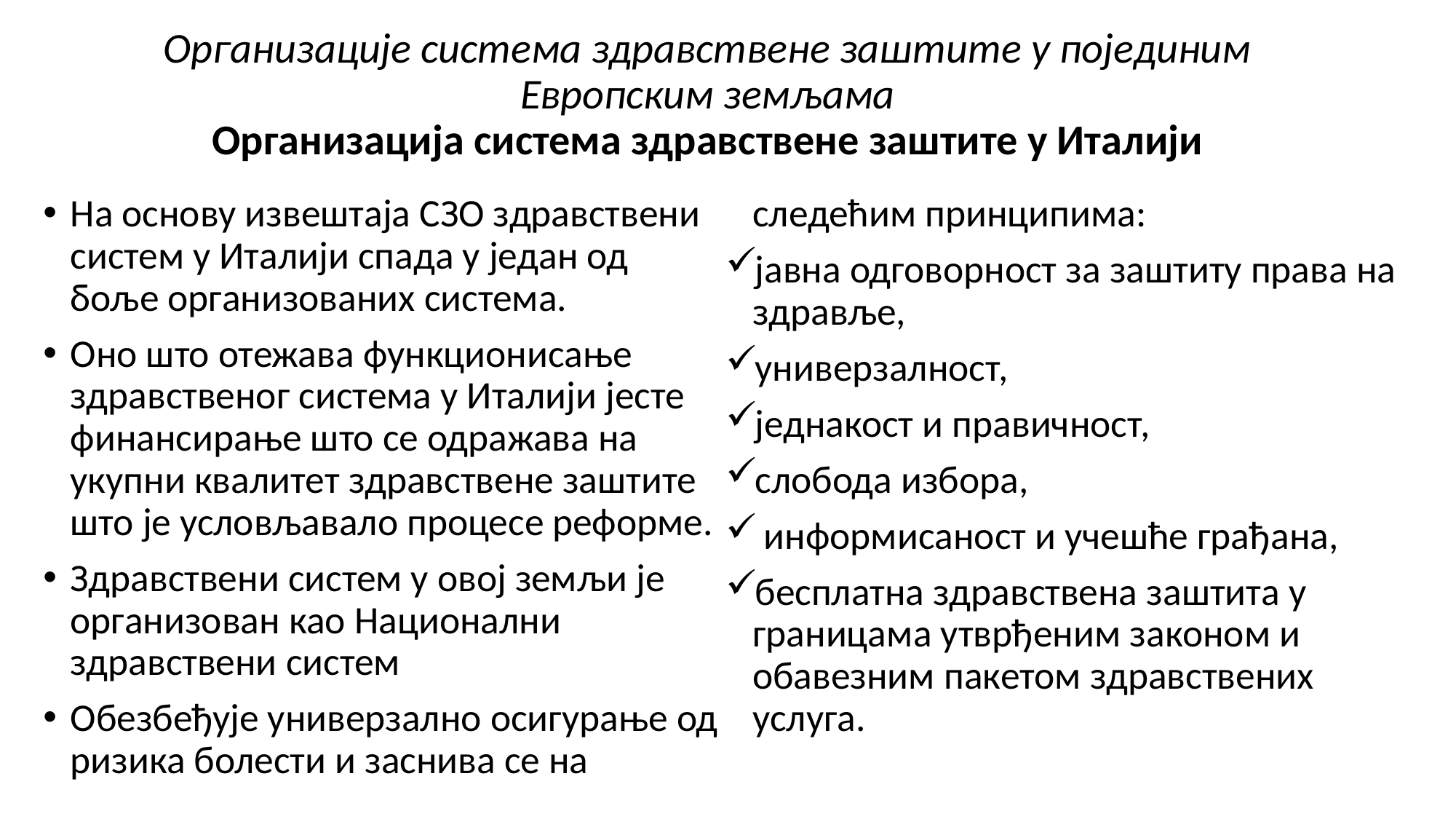

# Организације система здравствене заштите у појединим Европским земљама Организација система здравствене заштите у Италији
На основу извештаја СЗО здравствени систем у Италији спада у један од боље организованих система.
Оно што отежава функционисање здравственог система у Италији јесте финансирање што се одражава на укупни квалитет здравствене заштите што је условљавало процесе реформе.
Здравствени систем у овој земљи је организован као Национални здравствени систем
Обезбеђује универзално осигурање од ризика болести и заснива се на следећим принципима:
јавна одговорност за заштиту права на здравље,
универзалност,
једнакост и правичност,
слобода избора,
 информисаност и учешће грађана,
бесплатна здравствена заштита у границама утврђеним законом и обавезним пакетом здравствених услуга.